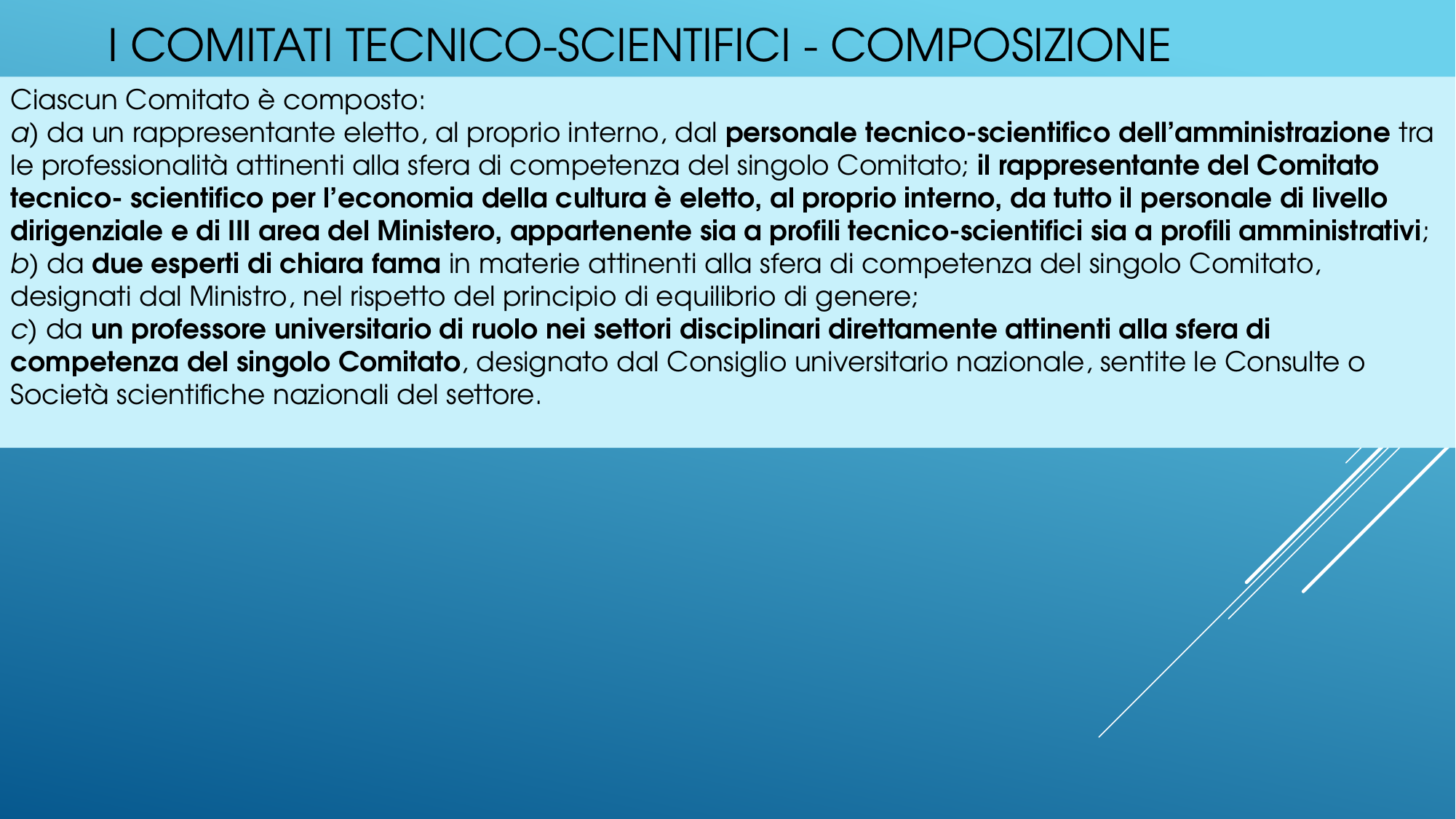

# I COMITATI TECNICO-SCIENTIFICI - COMPOSIZIONE
Ciascun Comitato è composto:
a) da un rappresentante eletto, al proprio interno, dal personale tecnico-scientifico dell’amministrazione tra
le professionalità attinenti alla sfera di competenza del singolo Comitato; il rappresentante del Comitato tecnico- scientifico per l’economia della cultura è eletto, al proprio interno, da tutto il personale di livello dirigenziale e di III area del Ministero, appartenente sia a profili tecnico-scientifici sia a profili amministrativi;
b) da due esperti di chiara fama in materie attinenti alla sfera di competenza del singolo Comitato, designati dal Ministro, nel rispetto del principio di equilibrio di genere;
c) da un professore universitario di ruolo nei settori disciplinari direttamente attinenti alla sfera di competenza del singolo Comitato, designato dal Consiglio universitario nazionale, sentite le Consulte o Società scientifiche nazionali del settore.